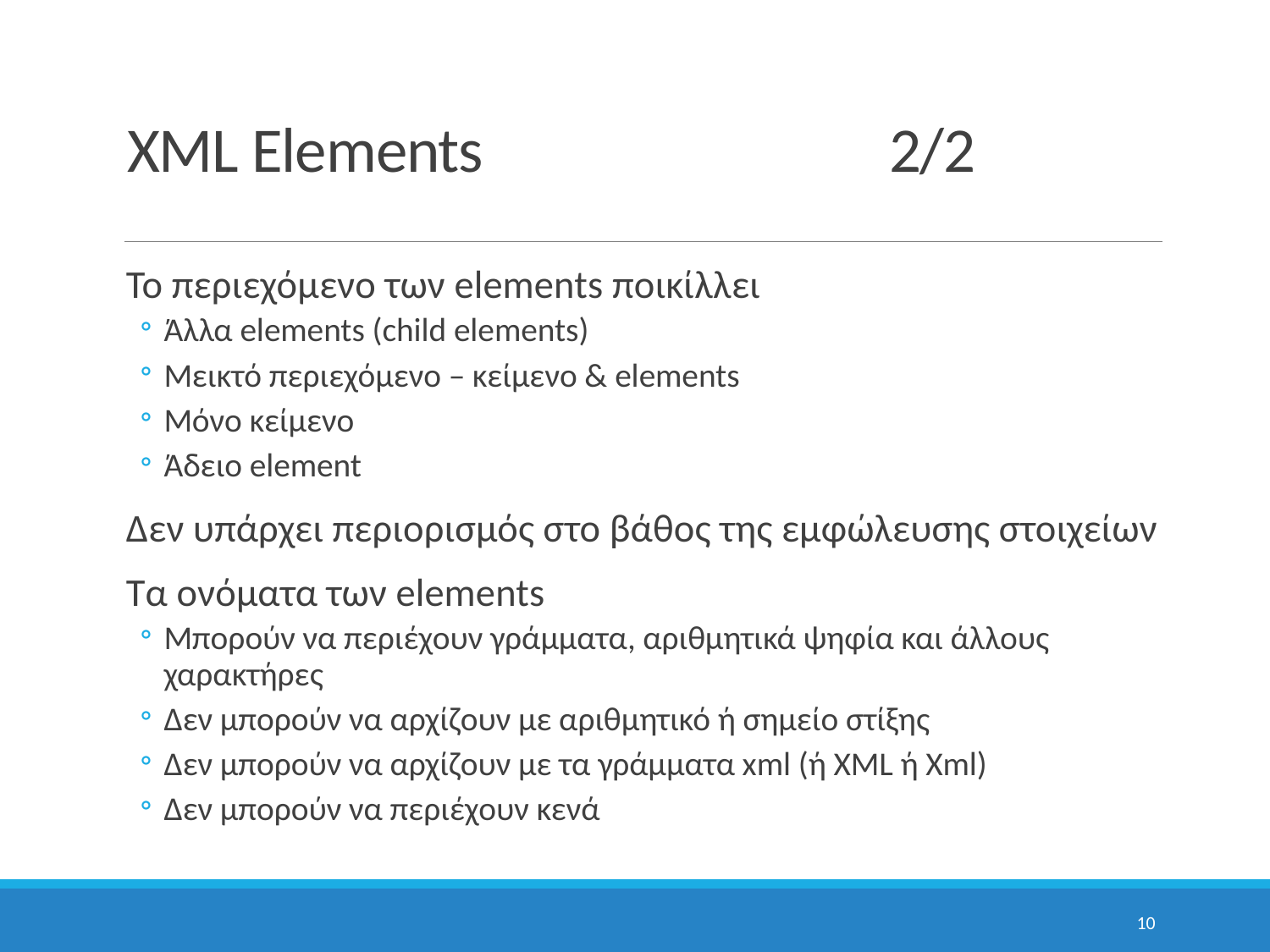

# XML Elements				2/2
Το περιεχόμενο των elements ποικίλλει
Άλλα elements (child elements)
Μεικτό περιεχόμενο – κείμενο & elements
Μόνο κείμενο
Άδειο element
Δεν υπάρχει περιορισμός στο βάθος της εμφώλευσης στοιχείων
Τα ονόματα των elements
Μπορούν να περιέχουν γράμματα, αριθμητικά ψηφία και άλλους χαρακτήρες
Δεν μπορούν να αρχίζουν με αριθμητικό ή σημείο στίξης
Δεν μπορούν να αρχίζουν με τα γράμματα xml (ή XML ή Xml)
Δεν μπορούν να περιέχουν κενά
10